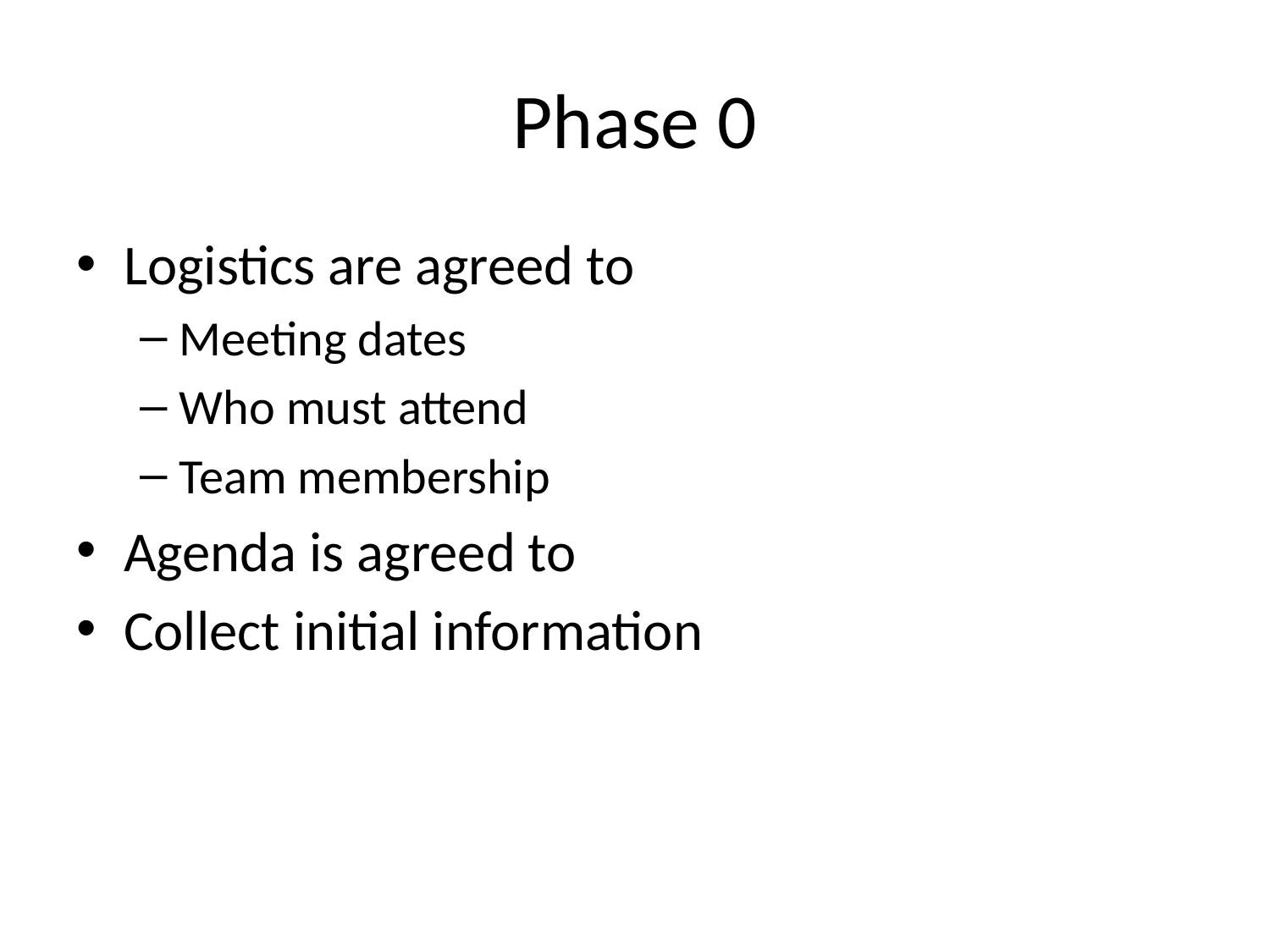

# Phase 0
Logistics are agreed to
Meeting dates
Who must attend
Team membership
Agenda is agreed to
Collect initial information